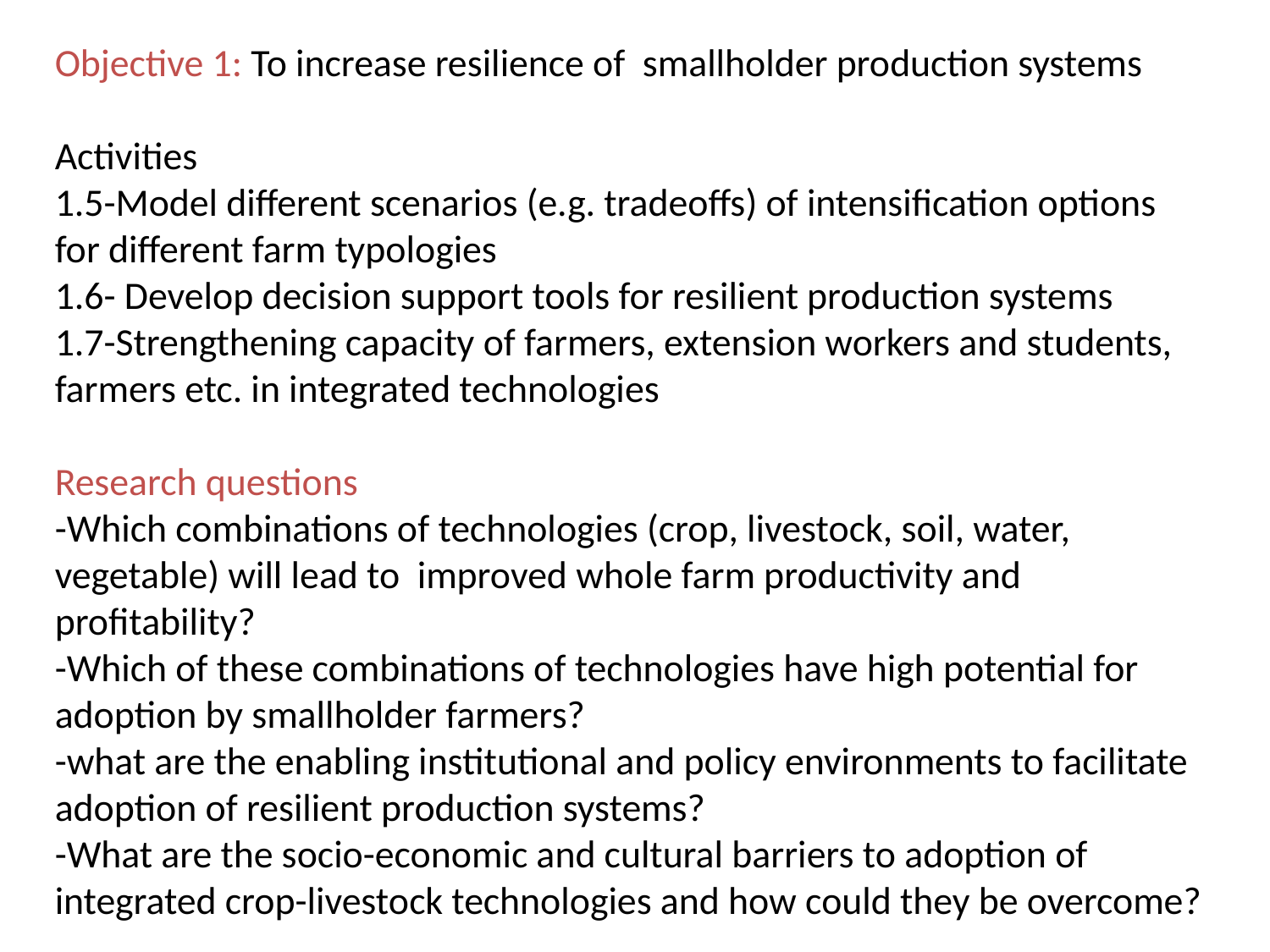

Objective 1: To increase resilience of  smallholder production systems

Activities
1.5-Model different scenarios (e.g. tradeoffs) of intensification options for different farm typologies
1.6- Develop decision support tools for resilient production systems
1.7-Strengthening capacity of farmers, extension workers and students, farmers etc. in integrated technologies

Research questions
-Which combinations of technologies (crop, livestock, soil, water, vegetable) will lead to  improved whole farm productivity and profitability?
-Which of these combinations of technologies have high potential for adoption by smallholder farmers?
-what are the enabling institutional and policy environments to facilitate adoption of resilient production systems?
-What are the socio-economic and cultural barriers to adoption of integrated crop-livestock technologies and how could they be overcome?